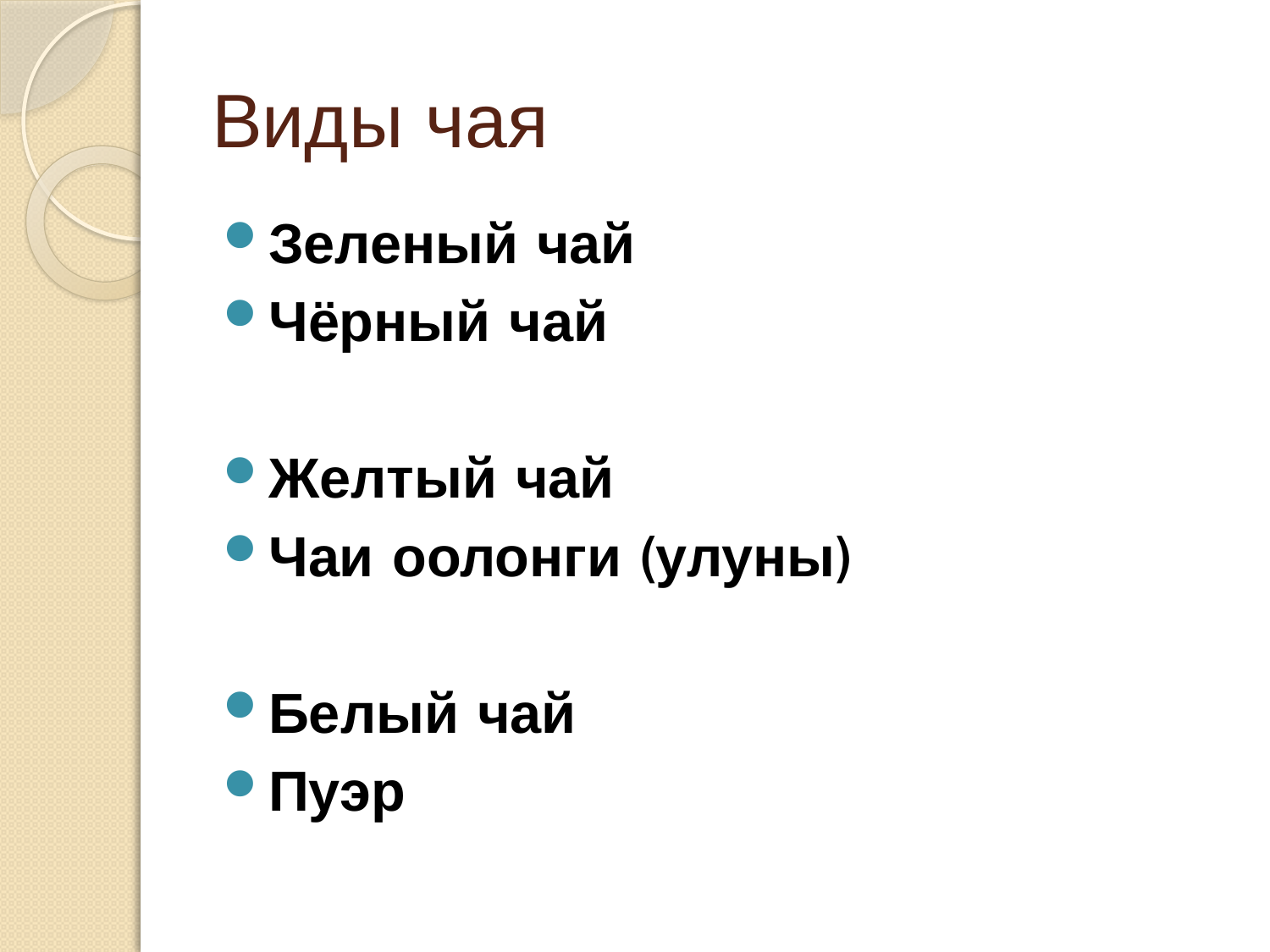

# Виды чая
Зеленый чай
Чёрный чай

Желтый чай
Чаи оолонги (улуны)

Белый чай
Пуэр